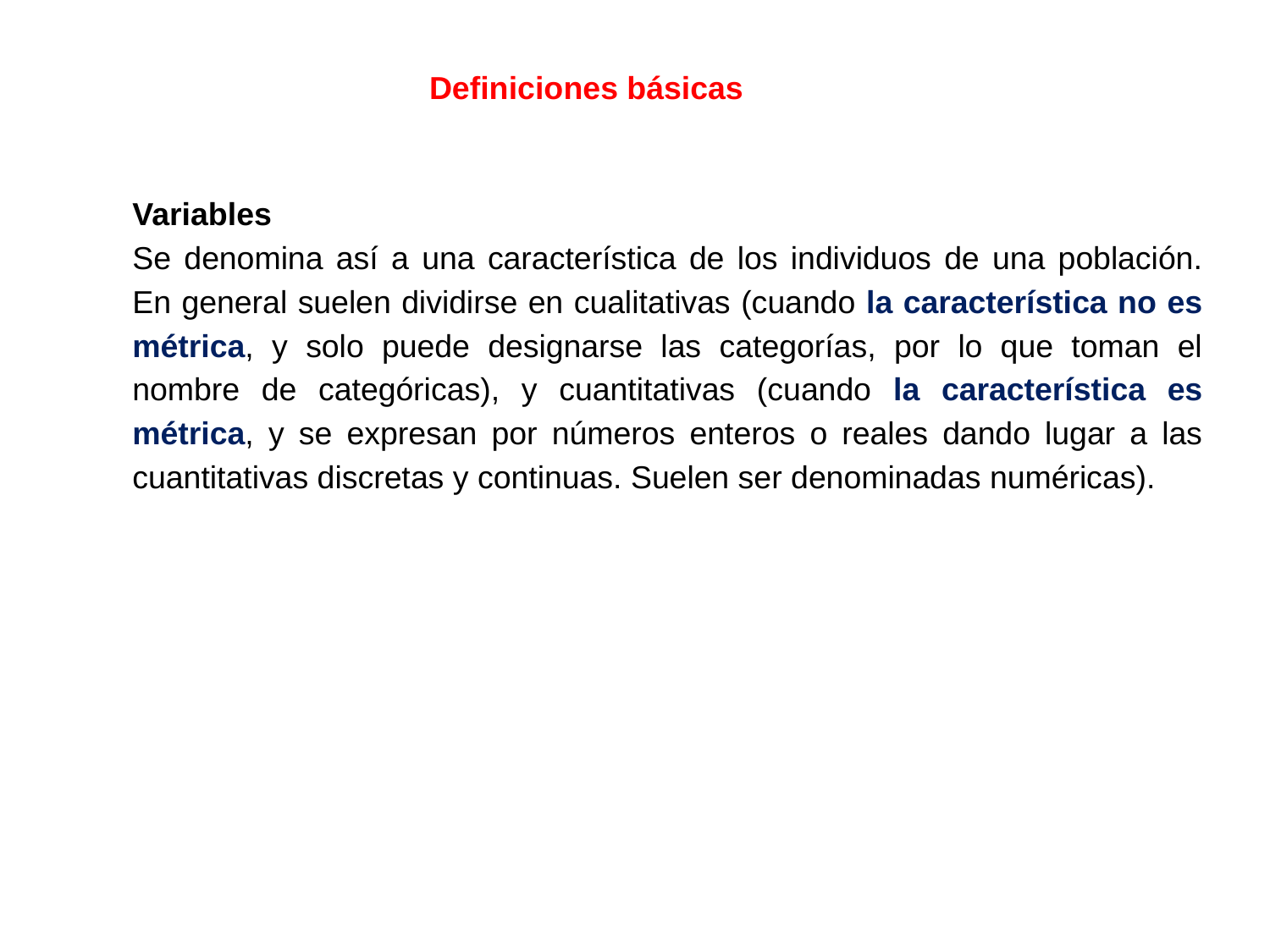

Definiciones básicas
Variables
Se denomina así a una característica de los individuos de una población. En general suelen dividirse en cualitativas (cuando la característica no es métrica, y solo puede designarse las categorías, por lo que toman el nombre de categóricas), y cuantitativas (cuando la característica es métrica, y se expresan por números enteros o reales dando lugar a las cuantitativas discretas y continuas. Suelen ser denominadas numéricas).